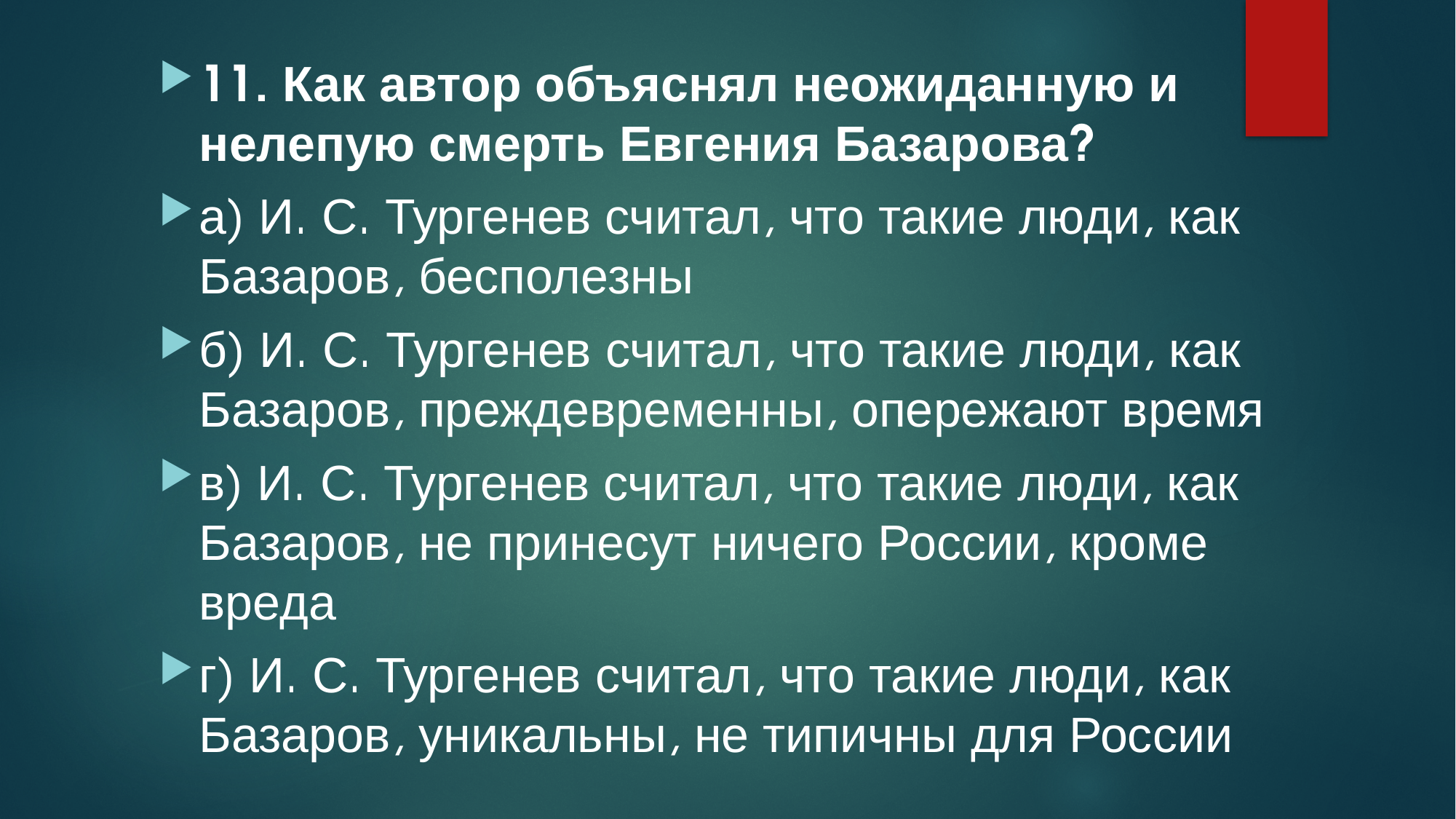

11. Как автор объяснял неожиданную и нелепую смерть Евгения Базарова?
а) И. С. Тургенев считал, что такие люди, как Базаров, бесполезны
б) И. С. Тургенев считал, что такие люди, как Базаров, преждевременны, опережают время
в) И. С. Тургенев считал, что такие люди, как Базаров, не принесут ничего России, кроме вреда
г) И. С. Тургенев считал, что такие люди, как Базаров, уникальны, не типичны для России